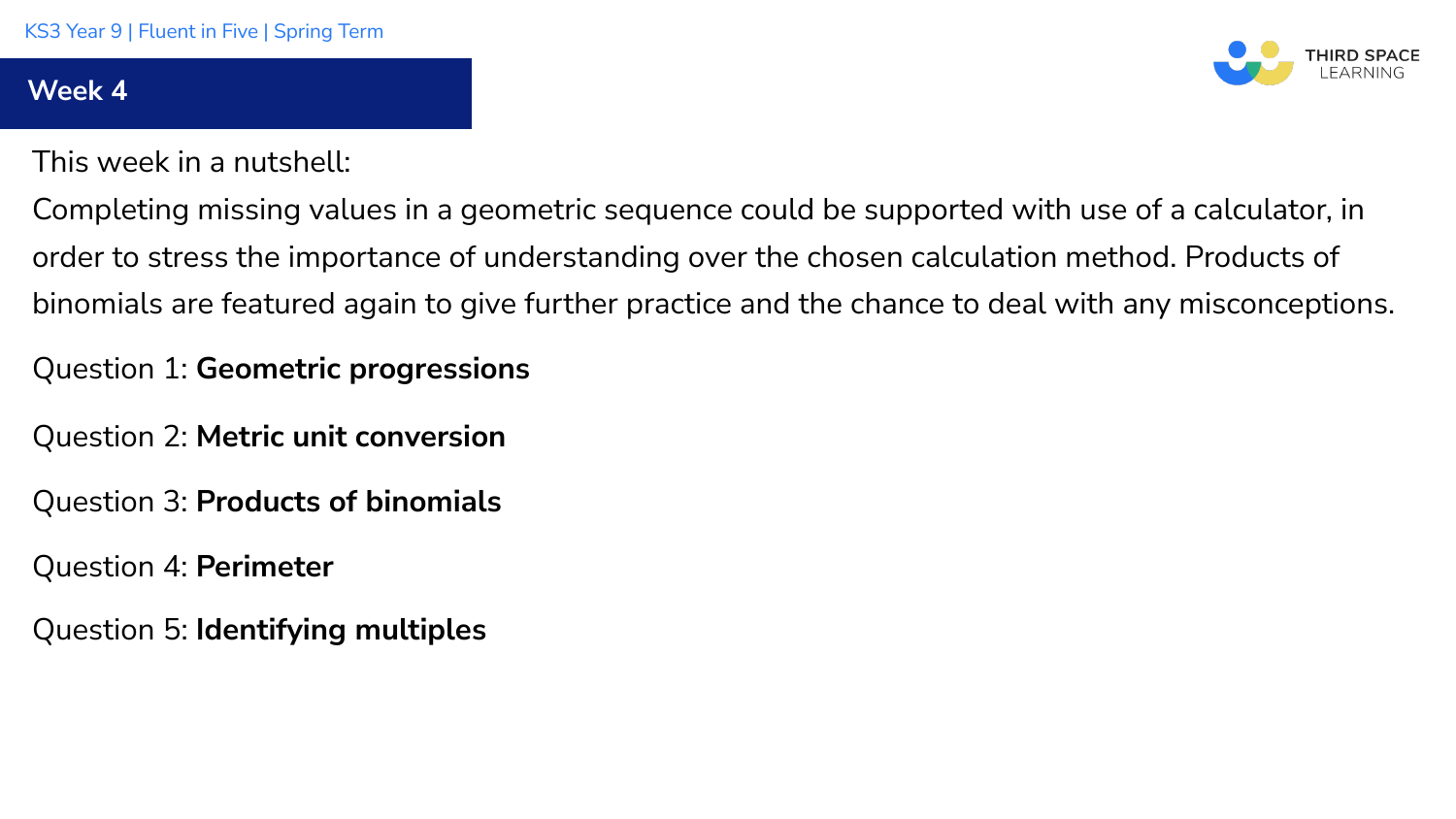

Week 4
| This week in a nutshell: Completing missing values in a geometric sequence could be supported with use of a calculator, in order to stress the importance of understanding over the chosen calculation method. Products of binomials are featured again to give further practice and the chance to deal with any misconceptions. |
| --- |
| Question 1: Geometric progressions |
| Question 2: Metric unit conversion |
| Question 3: Products of binomials |
| Question 4: Perimeter |
| Question 5: Identifying multiples |